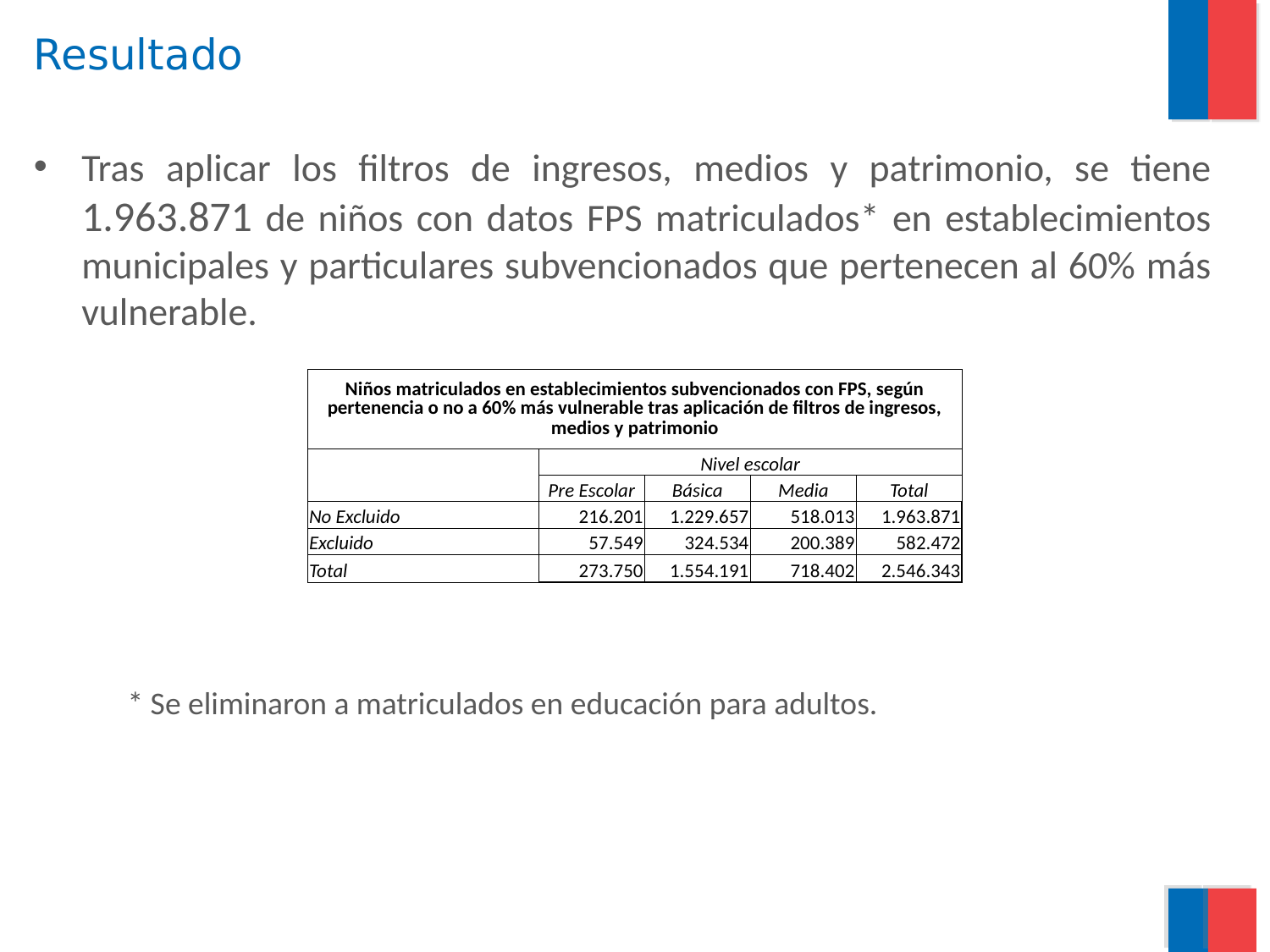

# Resultado
Tras aplicar los filtros de ingresos, medios y patrimonio, se tiene 1.963.871 de niños con datos FPS matriculados* en establecimientos municipales y particulares subvencionados que pertenecen al 60% más vulnerable.
| Niños matriculados en establecimientos subvencionados con FPS, según pertenencia o no a 60% más vulnerable tras aplicación de filtros de ingresos, medios y patrimonio |  |  |  |  |
| --- | --- | --- | --- | --- |
|  | Nivel escolar |  |  |  |
|  | Pre Escolar | Básica | Media | Total |
| No Excluido | 216.201 | 1.229.657 | 518.013 | 1.963.871 |
| Excluido | 57.549 | 324.534 | 200.389 | 582.472 |
| Total | 273.750 | 1.554.191 | 718.402 | 2.546.343 |
* Se eliminaron a matriculados en educación para adultos.